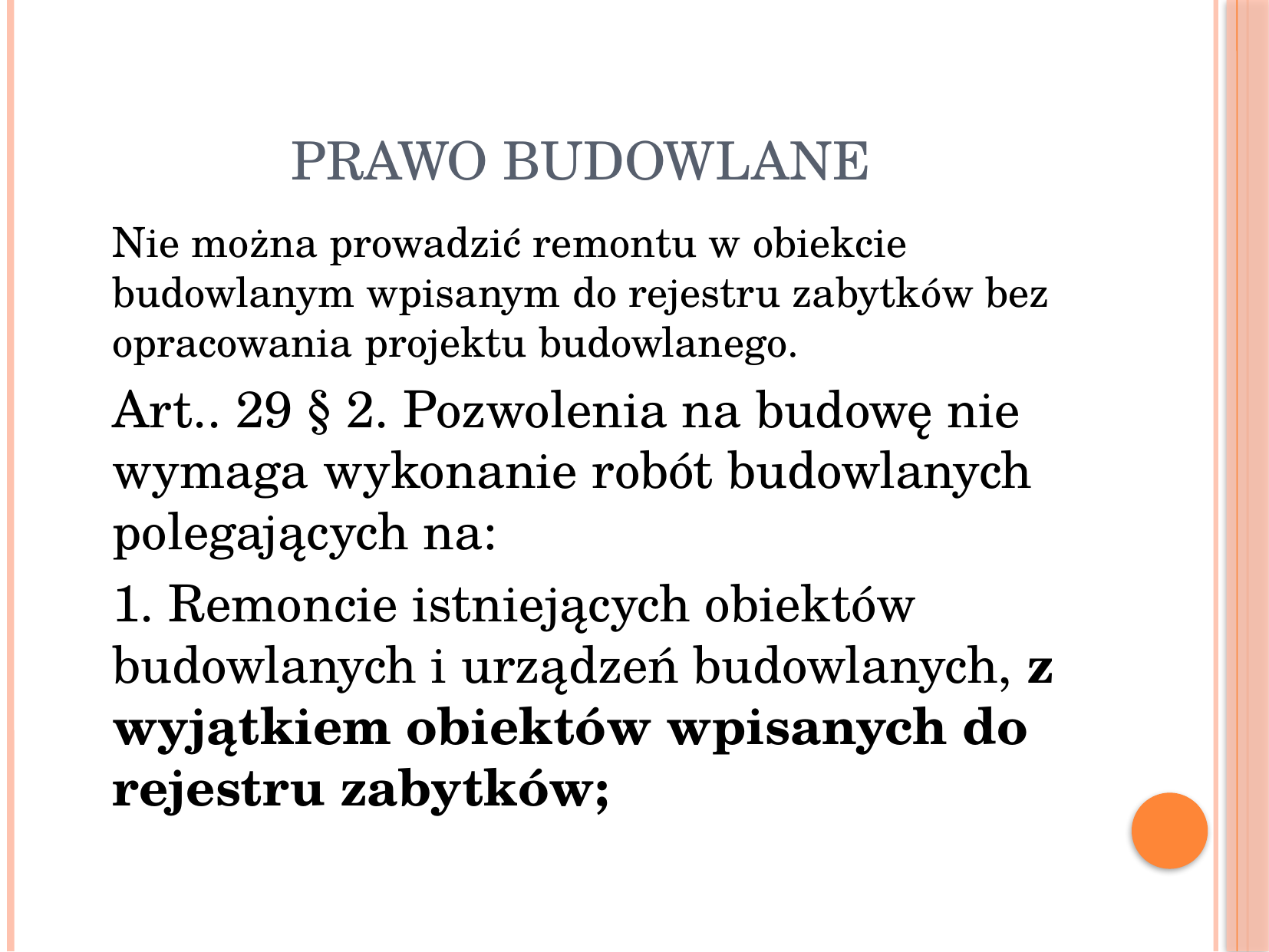

# Prawo budowlane
Nie można prowadzić remontu w obiekcie budowlanym wpisanym do rejestru zabytków bez opracowania projektu budowlanego.
Art.. 29 § 2. Pozwolenia na budowę nie wymaga wykonanie robót budowlanych polegających na:
1. Remoncie istniejących obiektów budowlanych i urządzeń budowlanych, z wyjątkiem obiektów wpisanych do rejestru zabytków;